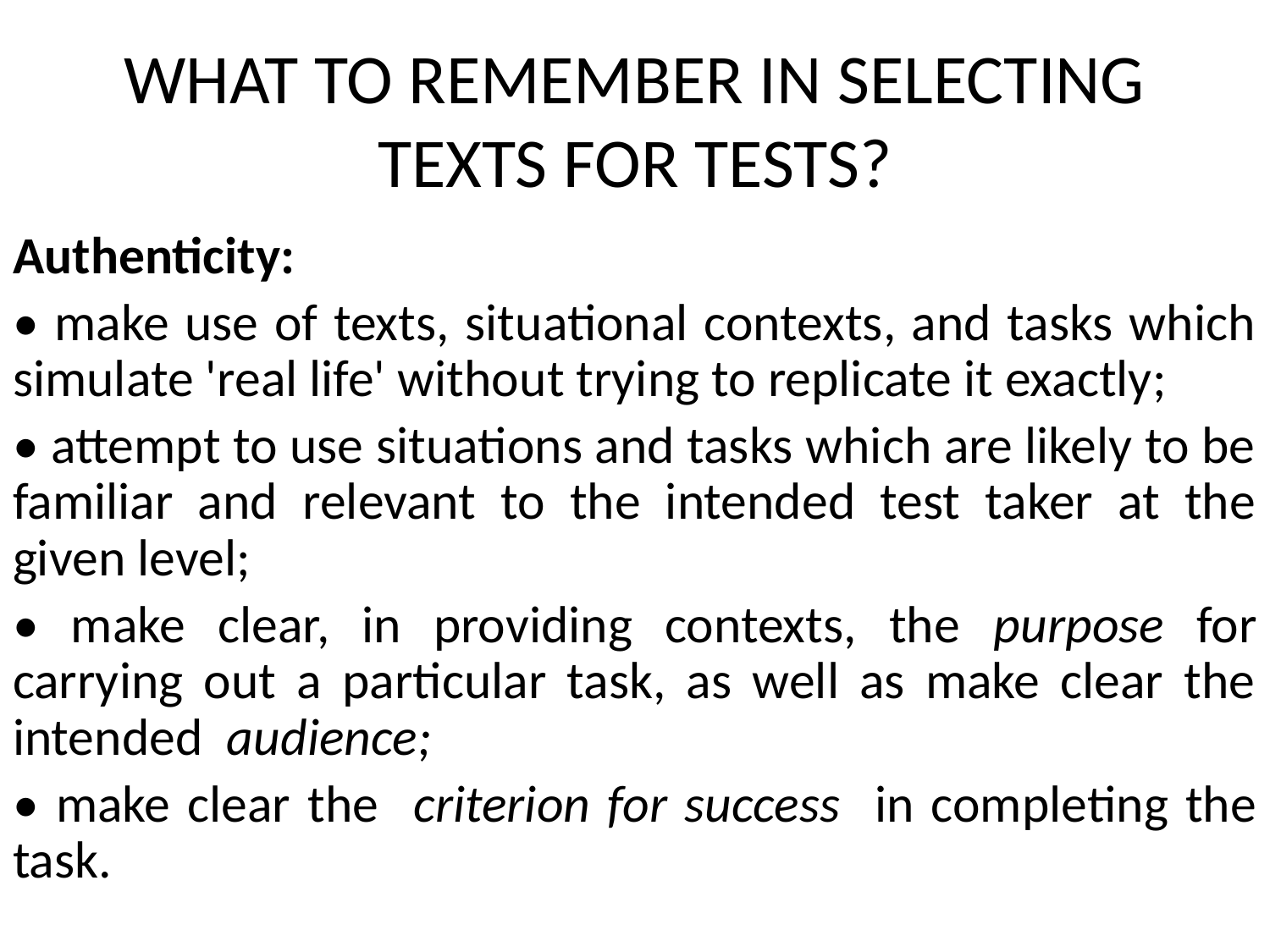

# WHAT TO REMEMBER IN SELECTING TEXTS FOR TESTS?
Authenticity:
• make use of texts, situational contexts, and tasks which simulate 'real life' without trying to replicate it exactly;
• attempt to use situations and tasks which are likely to be familiar and relevant to the intended test taker at the given level;
• make clear, in providing contexts, the purpose for carrying out a particular task, as well as make clear the intended  audience;
• make clear the  criterion for success  in completing the task.